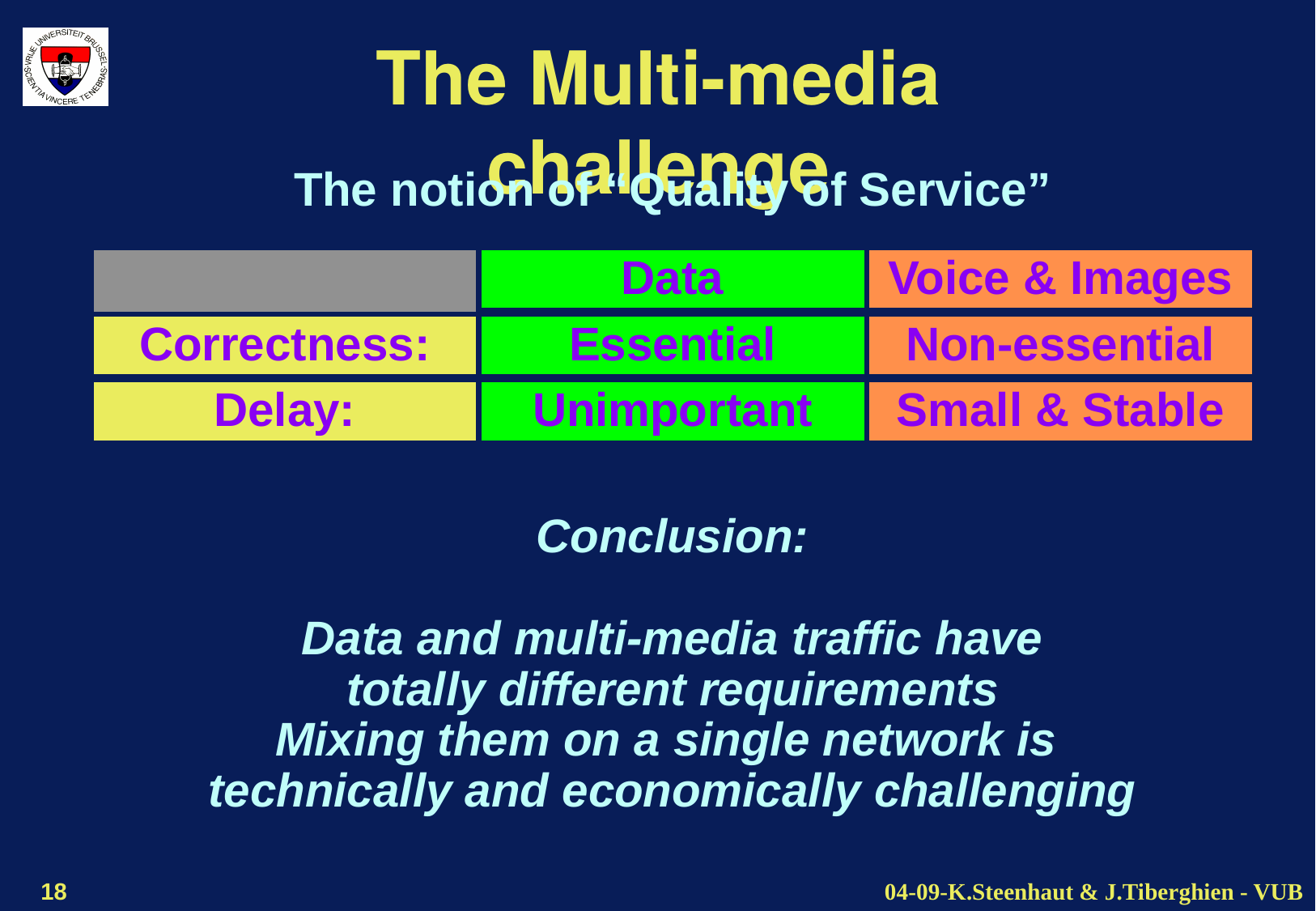

# The Multi-media challenge
The notion of “Quality of Service”

Data
Voice & Images
Correctness:
Essential
Non-essential
Delay:
Unimportant
Small & Stable
Conclusion:

Data and multi-media traffic have
totally different requirements
Mixing them on a single network is
technically and economically challenging
18